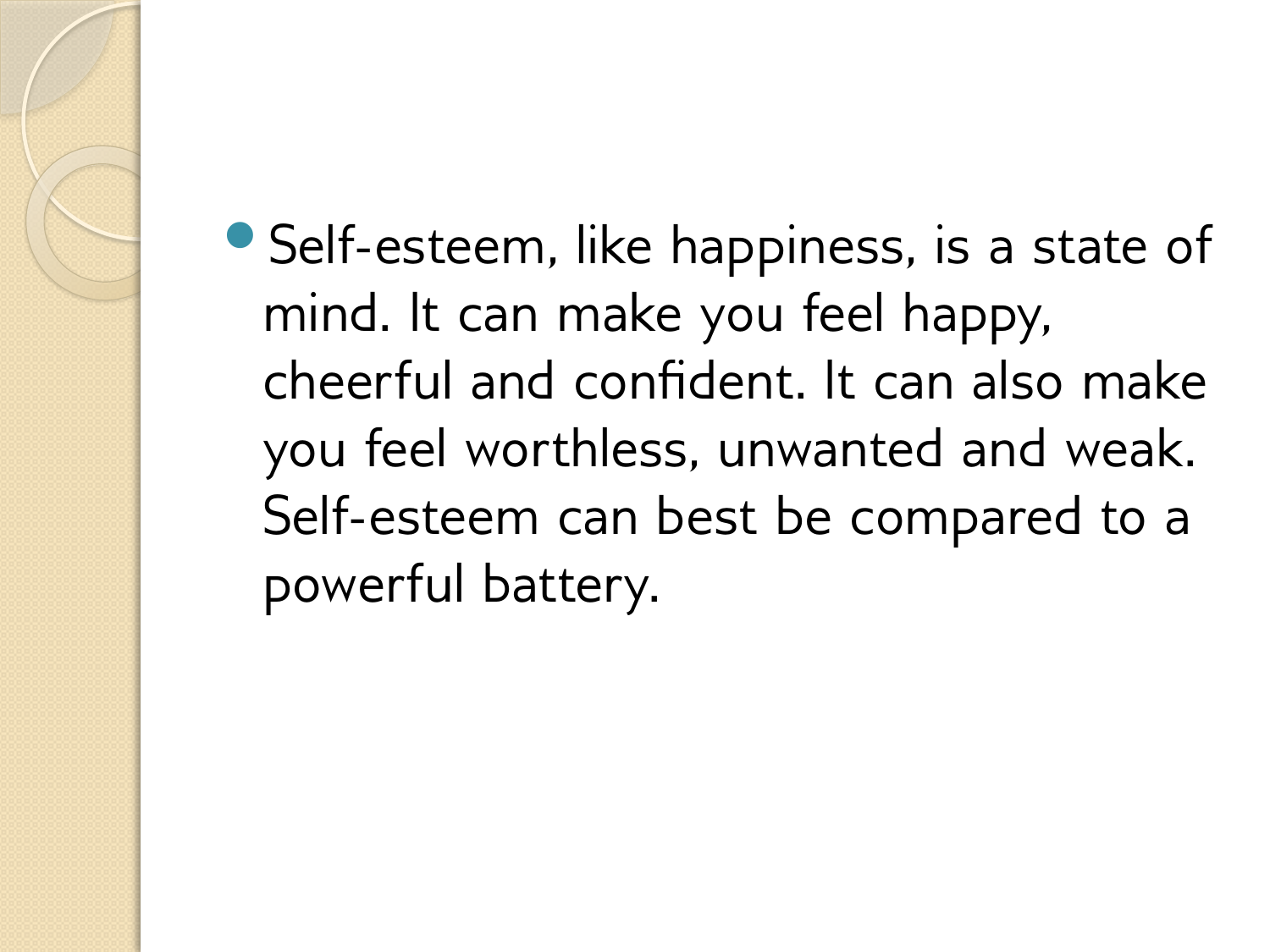

#
Self-esteem, like happiness, is a state of mind. It can make you feel happy, cheerful and confident. It can also make you feel worthless, unwanted and weak. Self-esteem can best be compared to a powerful battery.